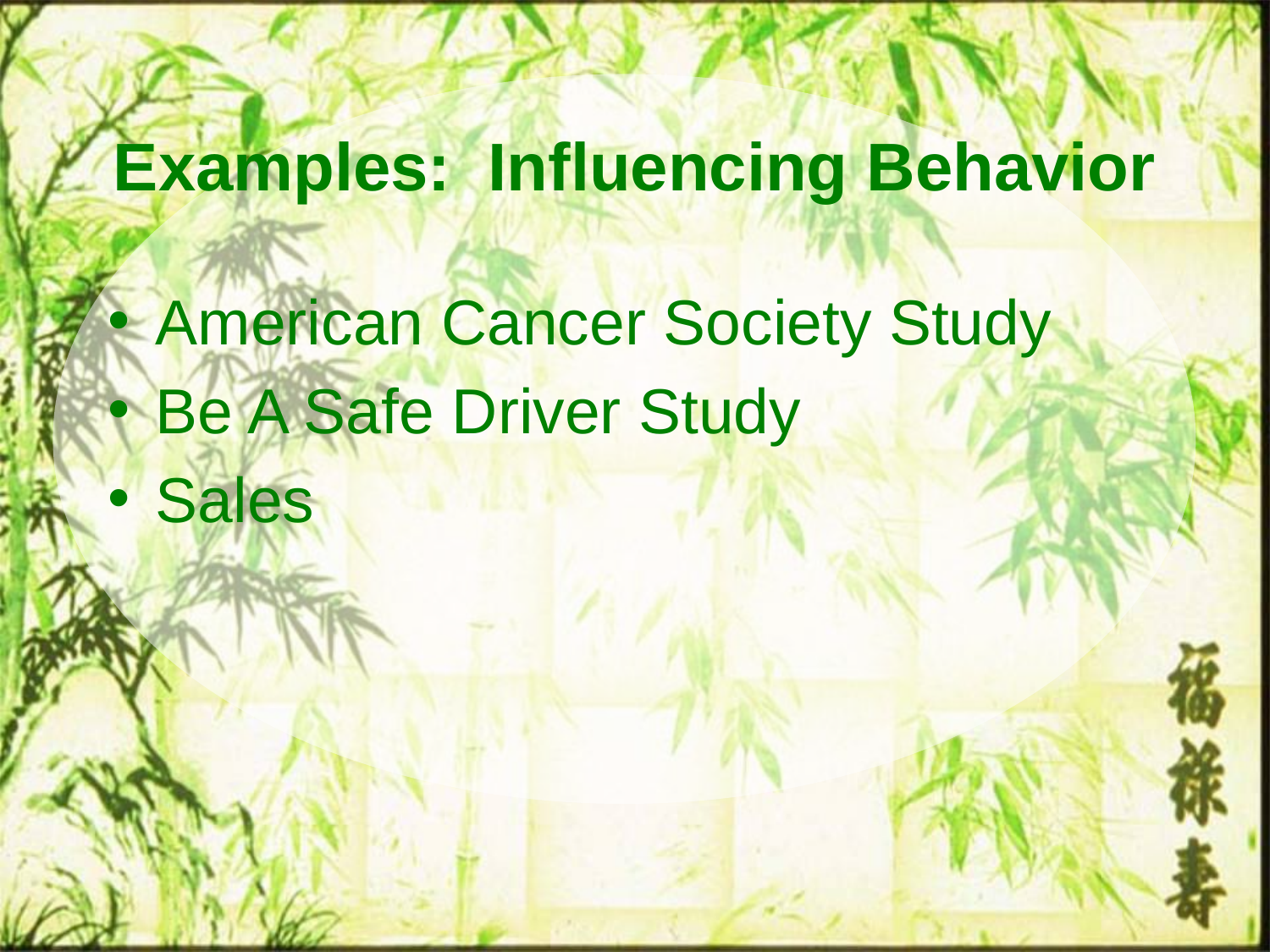

Examples:  Influencing Behavior
American Cancer Society Study
Be A Safe Driver Study
Sales